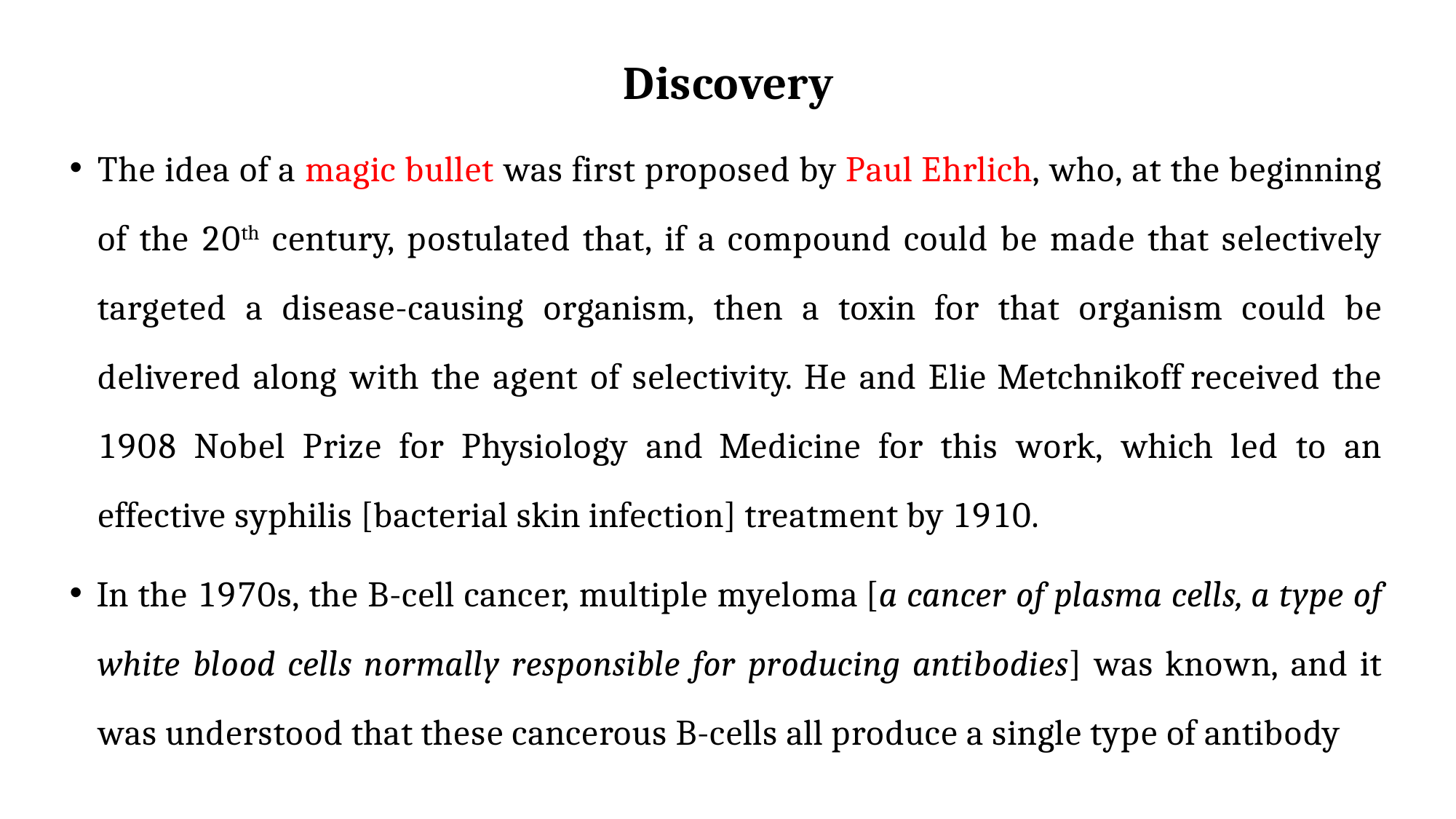

# Discovery
The idea of a magic bullet was first proposed by Paul Ehrlich, who, at the beginning of the 20th century, postulated that, if a compound could be made that selectively targeted a disease-causing organism, then a toxin for that organism could be delivered along with the agent of selectivity. He and Elie Metchnikoff received the 1908 Nobel Prize for Physiology and Medicine for this work, which led to an effective syphilis [bacterial skin infection] treatment by 1910.
In the 1970s, the B-cell cancer, multiple myeloma [a cancer of plasma cells, a type of white blood cells normally responsible for producing antibodies] was known, and it was understood that these cancerous B-cells all produce a single type of antibody